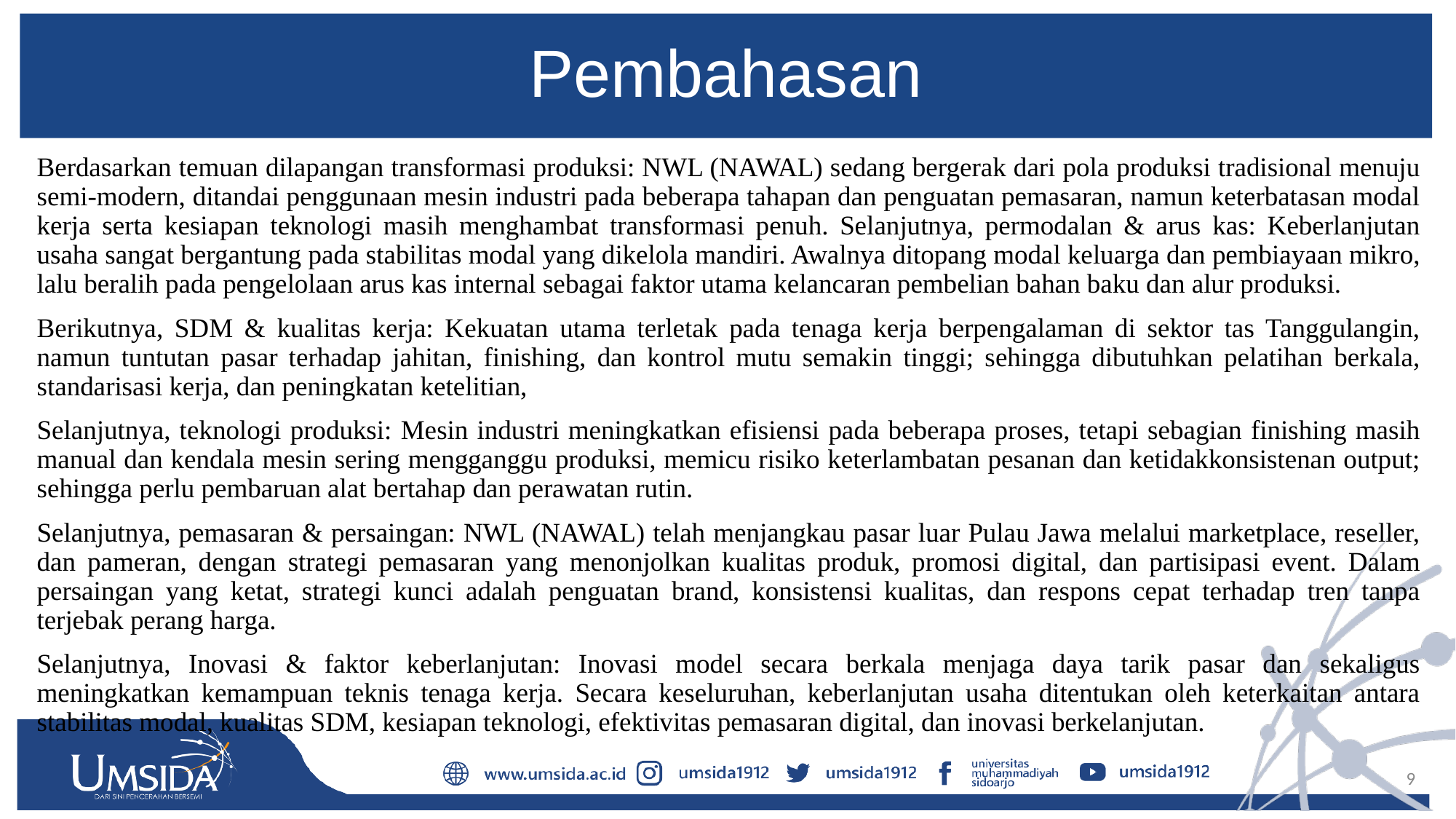

# Pembahasan
	Berdasarkan temuan dilapangan transformasi produksi: NWL (NAWAL) sedang bergerak dari pola produksi tradisional menuju semi-modern, ditandai penggunaan mesin industri pada beberapa tahapan dan penguatan pemasaran, namun keterbatasan modal kerja serta kesiapan teknologi masih menghambat transformasi penuh. Selanjutnya, permodalan & arus kas: Keberlanjutan usaha sangat bergantung pada stabilitas modal yang dikelola mandiri. Awalnya ditopang modal keluarga dan pembiayaan mikro, lalu beralih pada pengelolaan arus kas internal sebagai faktor utama kelancaran pembelian bahan baku dan alur produksi.
	Berikutnya, SDM & kualitas kerja: Kekuatan utama terletak pada tenaga kerja berpengalaman di sektor tas Tanggulangin, namun tuntutan pasar terhadap jahitan, finishing, dan kontrol mutu semakin tinggi; sehingga dibutuhkan pelatihan berkala, standarisasi kerja, dan peningkatan ketelitian,
	Selanjutnya, teknologi produksi: Mesin industri meningkatkan efisiensi pada beberapa proses, tetapi sebagian finishing masih manual dan kendala mesin sering mengganggu produksi, memicu risiko keterlambatan pesanan dan ketidakkonsistenan output; sehingga perlu pembaruan alat bertahap dan perawatan rutin.
	Selanjutnya, pemasaran & persaingan: NWL (NAWAL) telah menjangkau pasar luar Pulau Jawa melalui marketplace, reseller, dan pameran, dengan strategi pemasaran yang menonjolkan kualitas produk, promosi digital, dan partisipasi event. Dalam persaingan yang ketat, strategi kunci adalah penguatan brand, konsistensi kualitas, dan respons cepat terhadap tren tanpa terjebak perang harga.
	Selanjutnya, Inovasi & faktor keberlanjutan: Inovasi model secara berkala menjaga daya tarik pasar dan sekaligus meningkatkan kemampuan teknis tenaga kerja. Secara keseluruhan, keberlanjutan usaha ditentukan oleh keterkaitan antara stabilitas modal, kualitas SDM, kesiapan teknologi, efektivitas pemasaran digital, dan inovasi berkelanjutan.